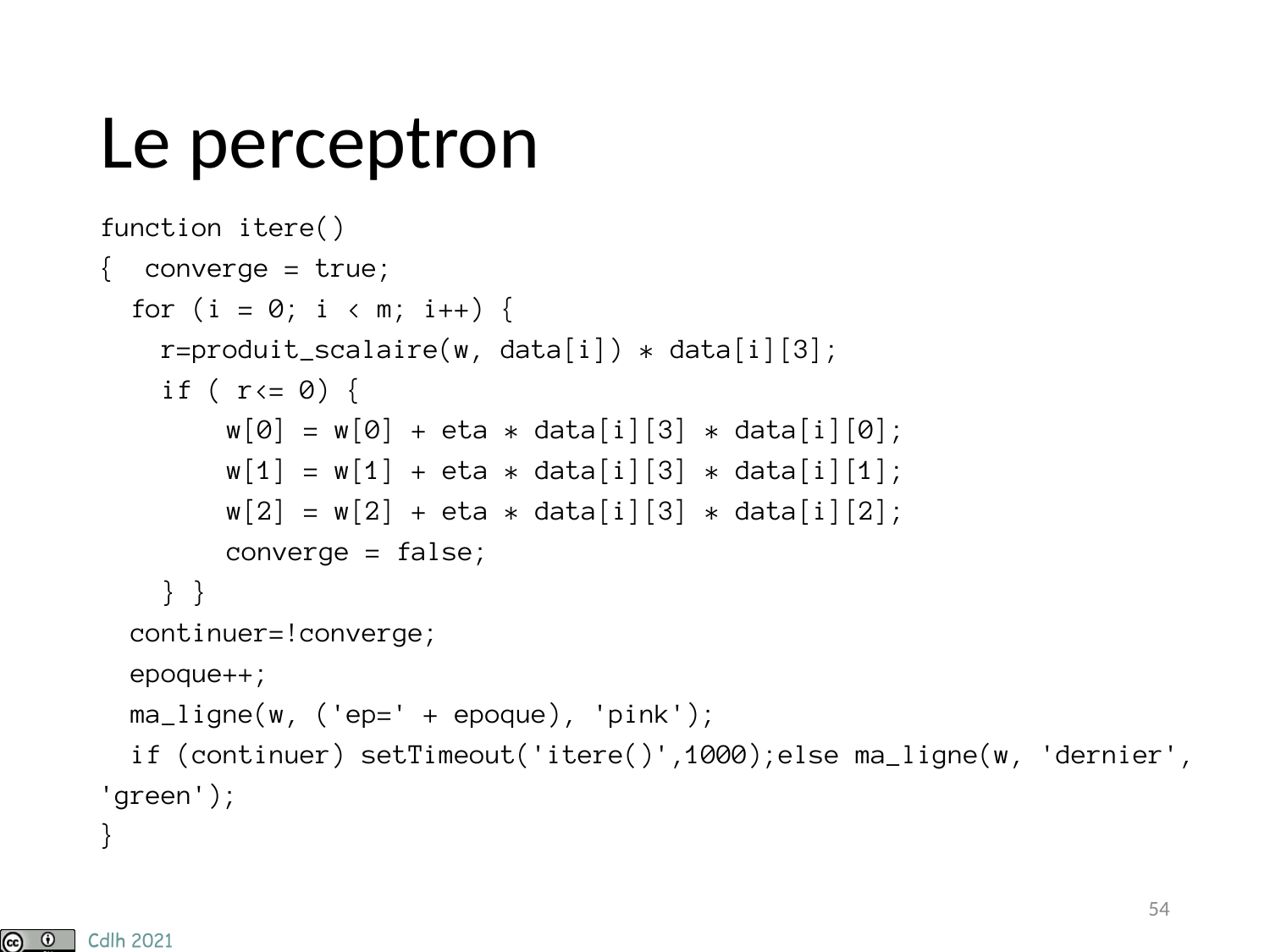

# Le perceptron
function itere()
{  converge = true;
  for (i = 0; i < m; i++) {
    r=produit_scalaire(w, data[i]) * data[i][3];
    if ( r<= 0) {
	w[0] = w[0] + eta * data[i][3] * data[i][0];
      	w[1] = w[1] + eta * data[i][3] * data[i][1];
      	w[2] = w[2] + eta * data[i][3] * data[i][2];
      	converge = false;
    } }
  continuer=!converge;
  epoque++;
  ma_ligne(w, ('ep=' + epoque), 'pink');
  if (continuer) setTimeout('itere()',1000);else ma_ligne(w, 'dernier', 'green');
}

54